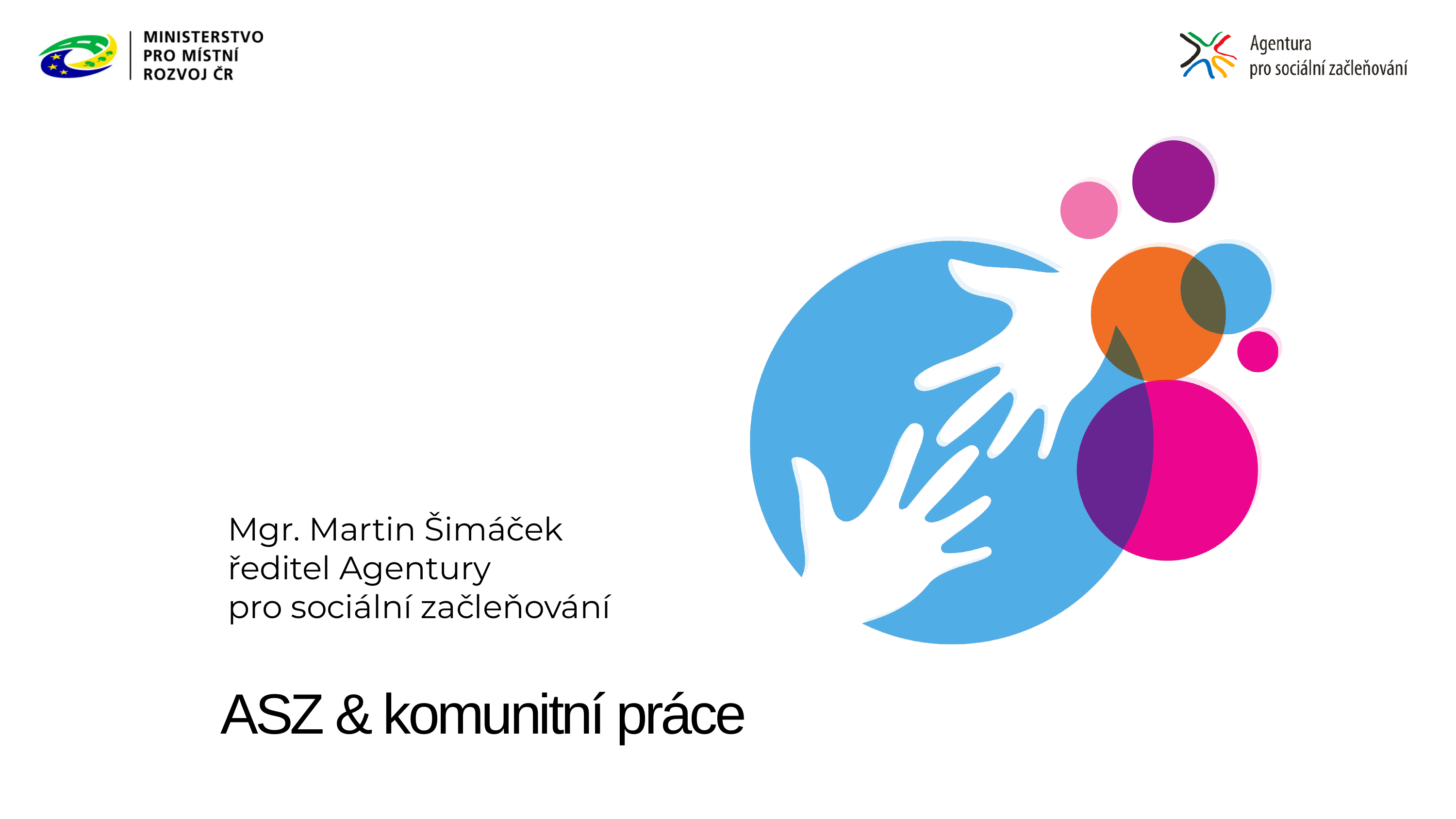

Mgr. Martin Šimáček
ředitel Agentury
pro sociální začleňování

ASZ & komunitní práce